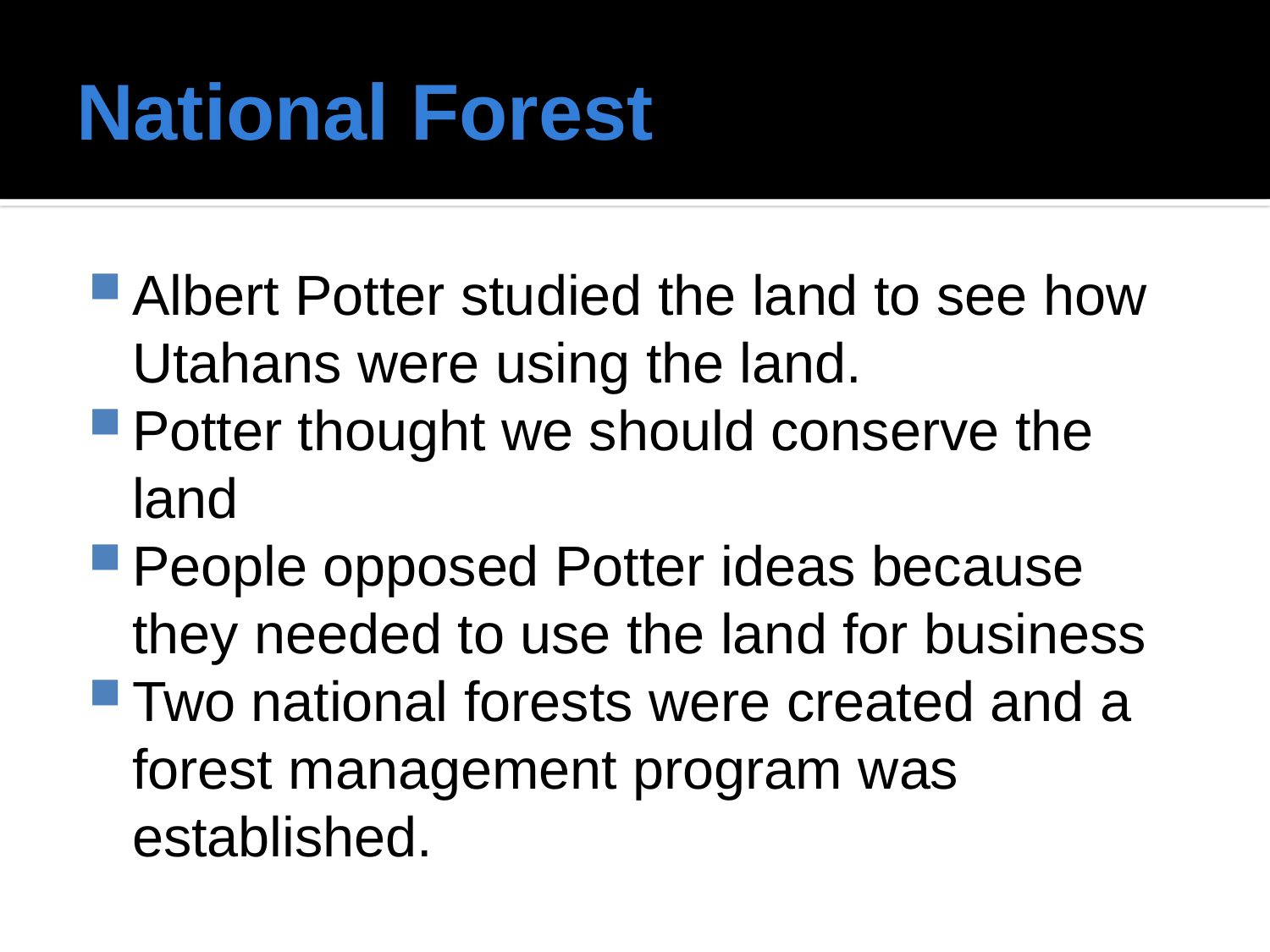

# National Forest
Albert Potter studied the land to see how Utahans were using the land.
Potter thought we should conserve the land
People opposed Potter ideas because they needed to use the land for business
Two national forests were created and a forest management program was established.